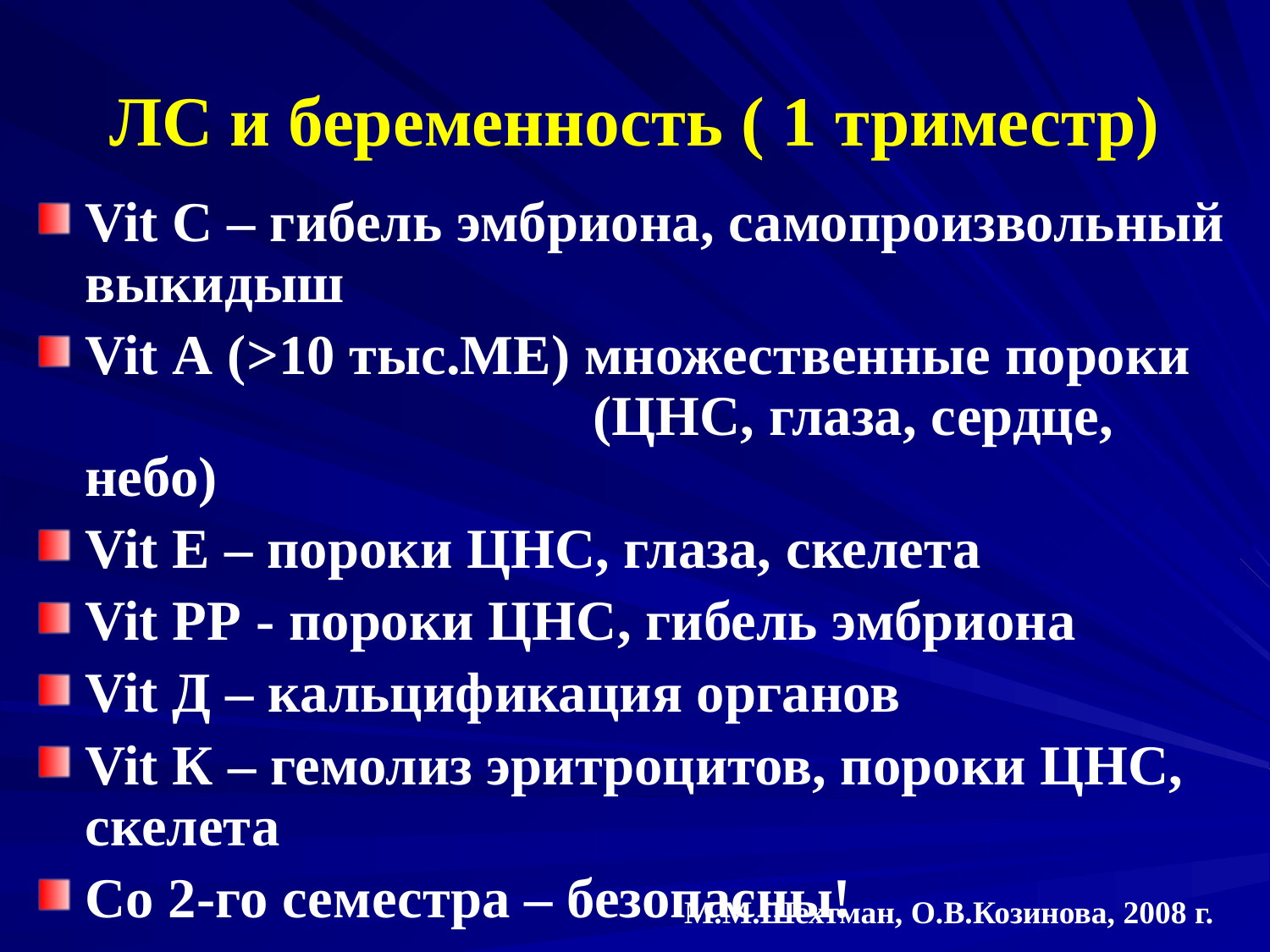

# ЛС и беременность ( 1 триместр)
Vit C – гибель эмбриона, самопроизвольный выкидыш
Vit А (>10 тыс.МЕ) множественные пороки     				(ЦНС, глаза, сердце, небо)
Vit Е – пороки ЦНС, глаза, скелета
Vit РР - пороки ЦНС, гибель эмбриона
Vit Д – кальцификация органов
Vit К – гемолиз эритроцитов, пороки ЦНС, скелета
Со 2-го семестра – безопасны!
                            М.М.Шехтман, О.В.Козинова, 2008 г.